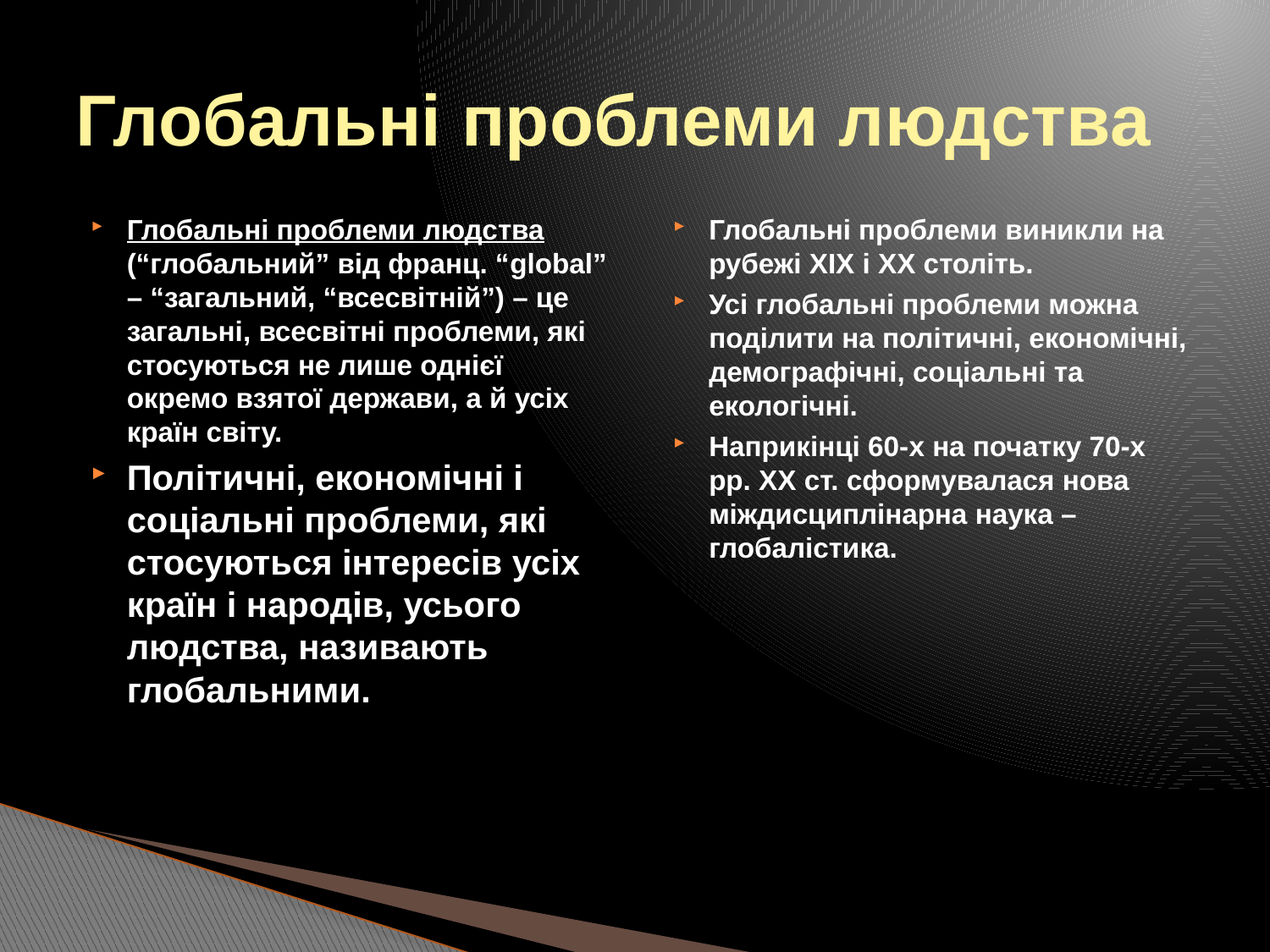

# Глобальні проблеми людства
Глобальні проблеми людства (“глобальний” від франц. “global” – “загальний, “всесвітній”) – це загальні, всесвітні проблеми, які стосуються не лише однієї окремо взятої держави, а й усіх країн світу.
Політичні, економічні і соціальні проблеми, які стосуються інтересів усіх країн і народів, усього людства, називають глобальними.

Глобальні проблеми виникли на рубежі ХІХ і ХХ століть.
Усі глобальні проблеми можна поділити на політичні, економічні, демографічні, соціальні та екологічні.
Наприкінці 60-х на початку 70-х рр. ХХ ст. сформувалася нова міждисциплінарна наука – глобалістика.